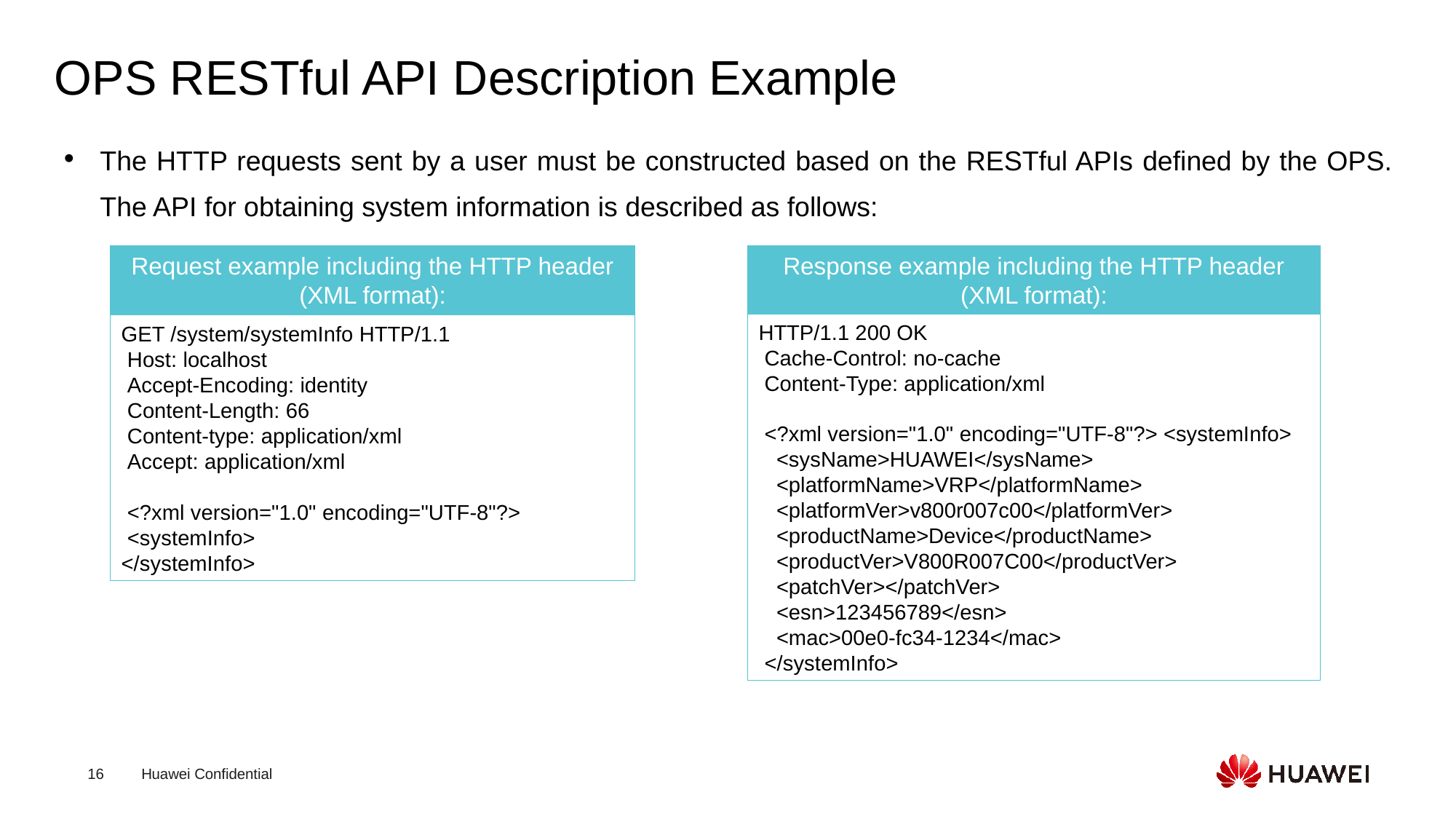

# OPS RESTful API Description Example
The HTTP requests sent by a user must be constructed based on the RESTful APIs defined by the OPS. The API for obtaining system information is described as follows:
Request example including the HTTP header (XML format):
Response example including the HTTP header (XML format):
HTTP/1.1 200 OK
 Cache-Control: no-cache
 Content-Type: application/xml

 <?xml version="1.0" encoding="UTF-8"?> <systemInfo>
   <sysName>HUAWEI</sysName>
   <platformName>VRP</platformName>
   <platformVer>v800r007c00</platformVer>
   <productName>Device</productName>
   <productVer>V800R007C00</productVer>
   <patchVer></patchVer>
   <esn>123456789</esn>
   <mac>00e0-fc34-1234</mac>
 </systemInfo>
GET /system/systemInfo HTTP/1.1
 Host: localhost
 Accept-Encoding: identity
 Content-Length: 66
 Content-type: application/xml
 Accept: application/xml

 <?xml version="1.0" encoding="UTF-8"?>
 <systemInfo>
</systemInfo>